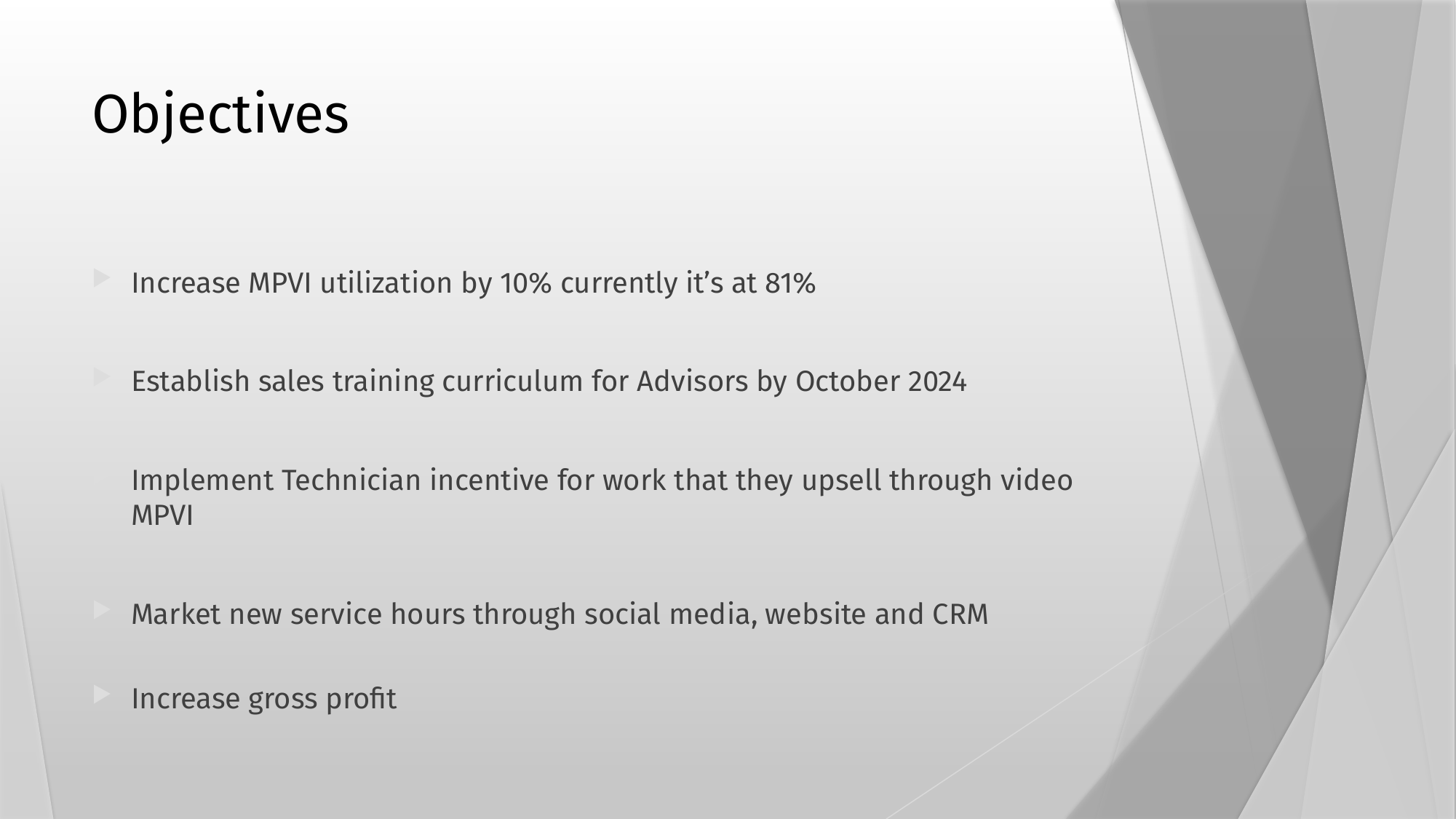

# Objectives
Increase MPVI utilization by 10% currently it’s at 81%

Establish sales training curriculum for Advisors by October 2024

Implement Technician incentive for work that they upsell through video MPVI

Market new service hours through social media, website and CRM
Increase gross profit